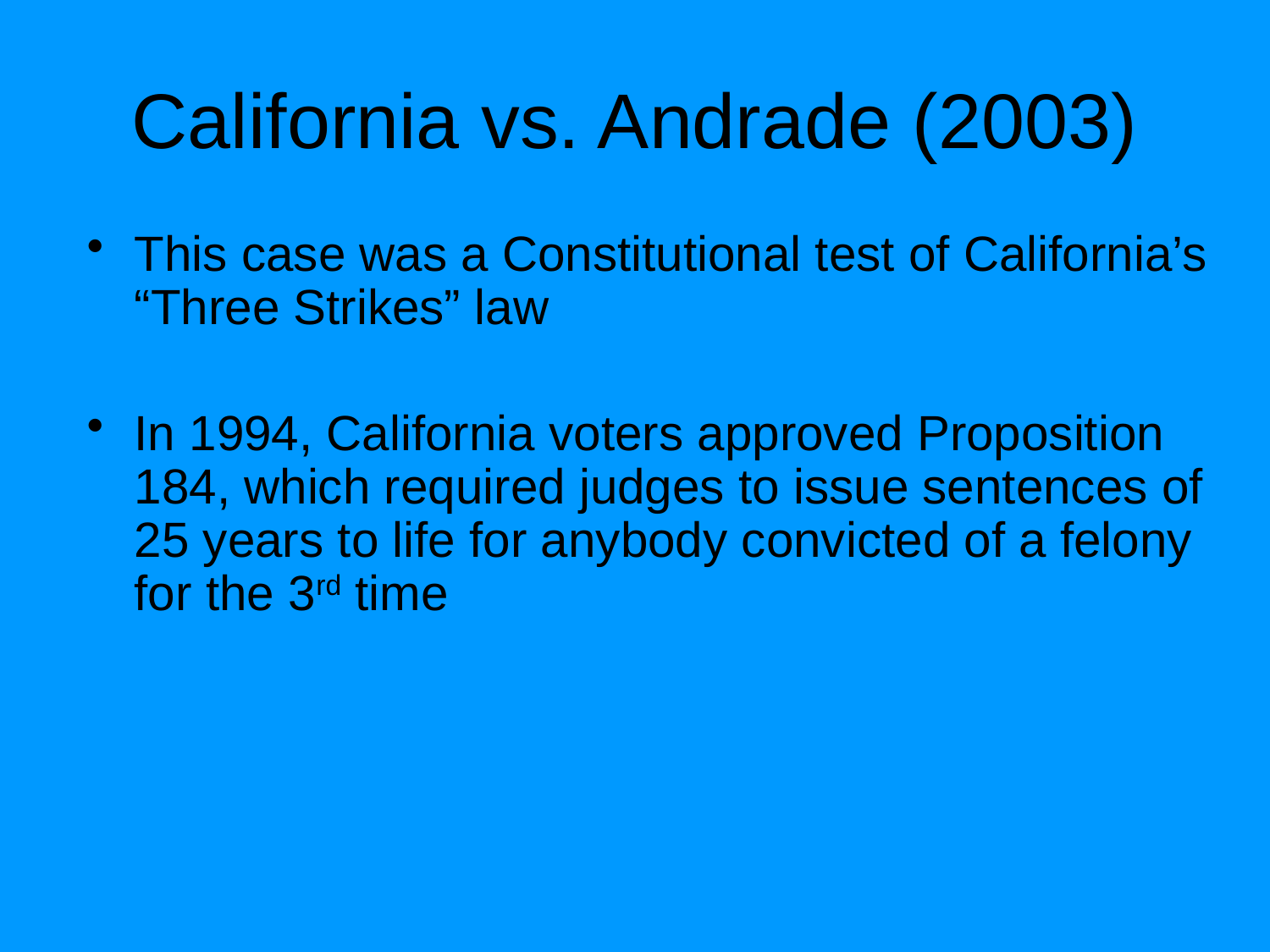

# California vs. Andrade (2003)
This case was a Constitutional test of California’s “Three Strikes” law

In 1994, California voters approved Proposition 184, which required judges to issue sentences of 25 years to life for anybody convicted of a felony for the 3rd time